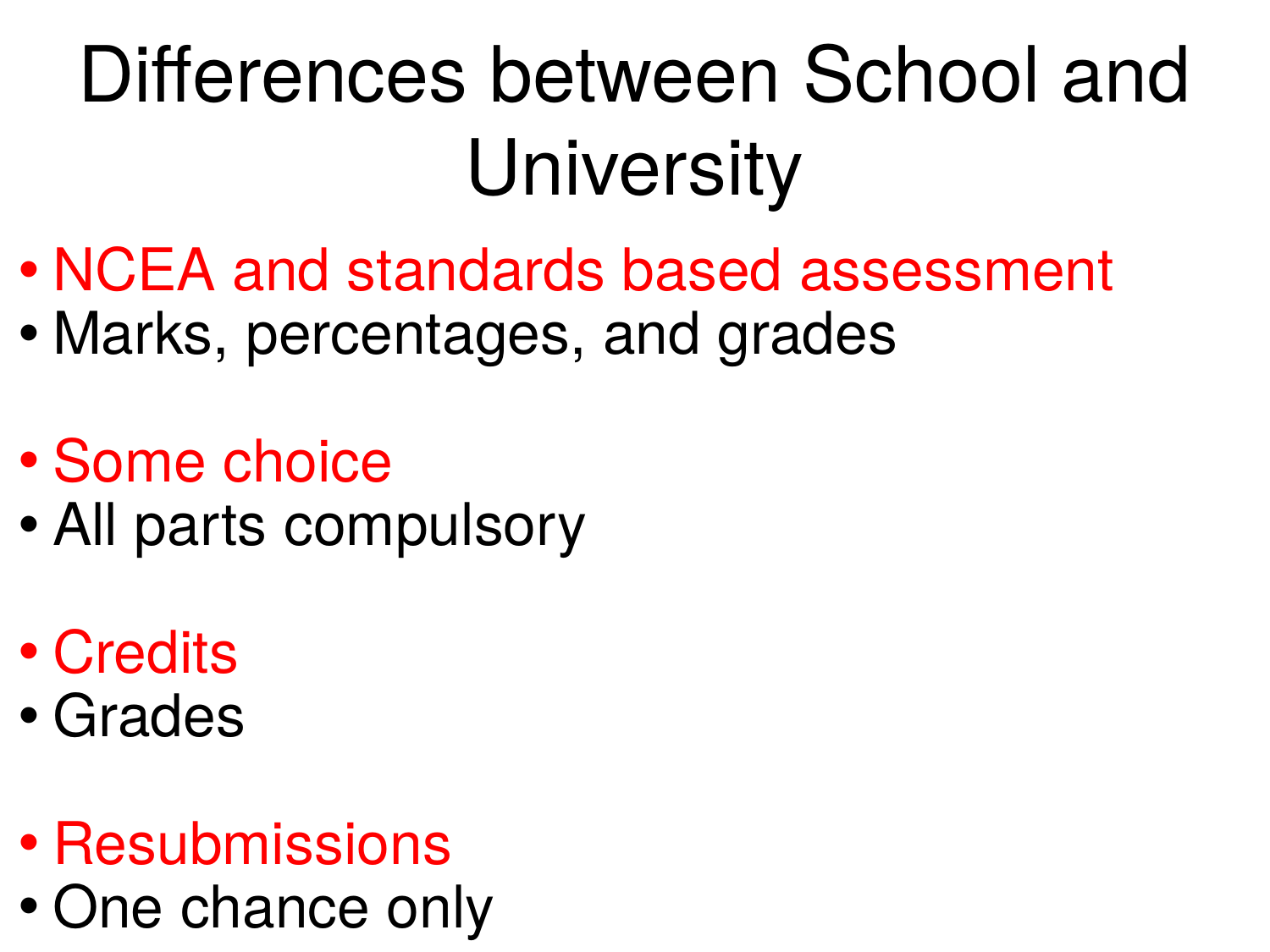

# Differences between School and University
NCEA and standards based assessment
Marks, percentages, and grades

Some choice
All parts compulsory

Credits
Grades

Resubmissions
One chance only